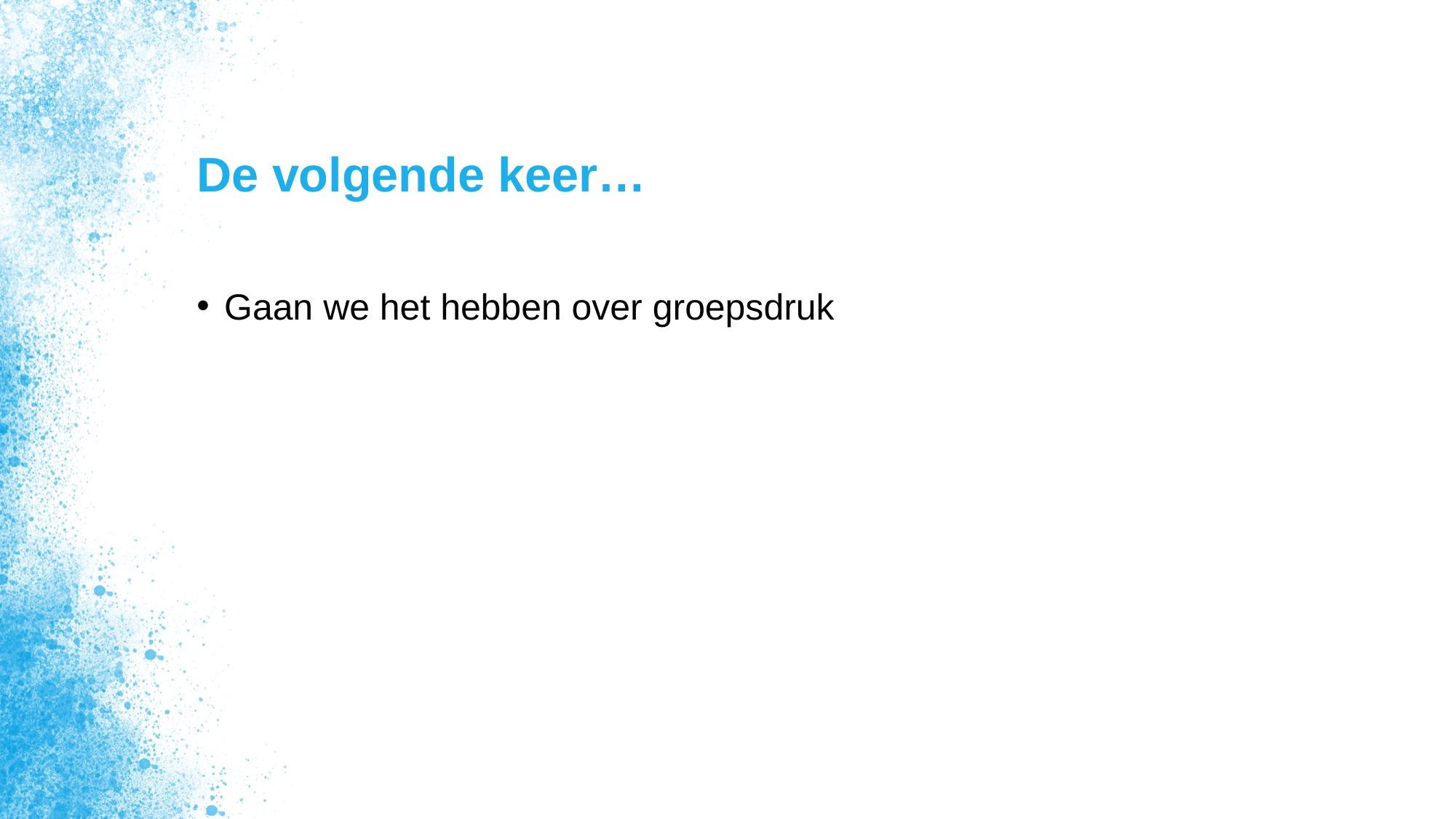

# De volgende keer…

Gaan we het hebben over groepsdruk